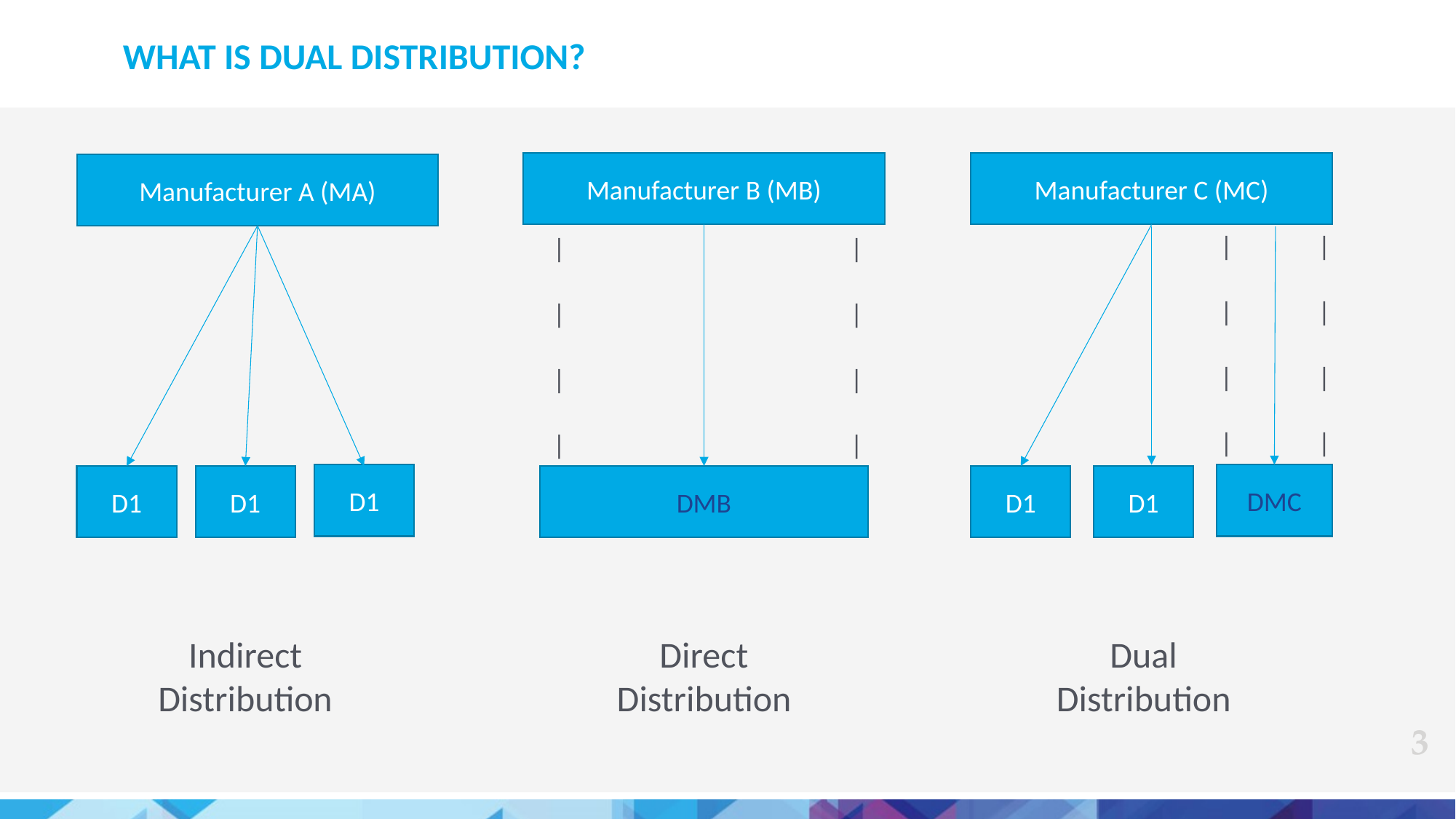

# WHAT IS DUAL DISTRIBUTION?
Manufacturer B (MB)
Manufacturer C (MC)
Manufacturer A (MA)

|

|

|

|
|

|

|

|
|

|

|

|
|

|

|

|
D1
DMC
D1
D1
DMB
D1
D1
Indirect Distribution
Direct Distribution
Dual Distribution
3